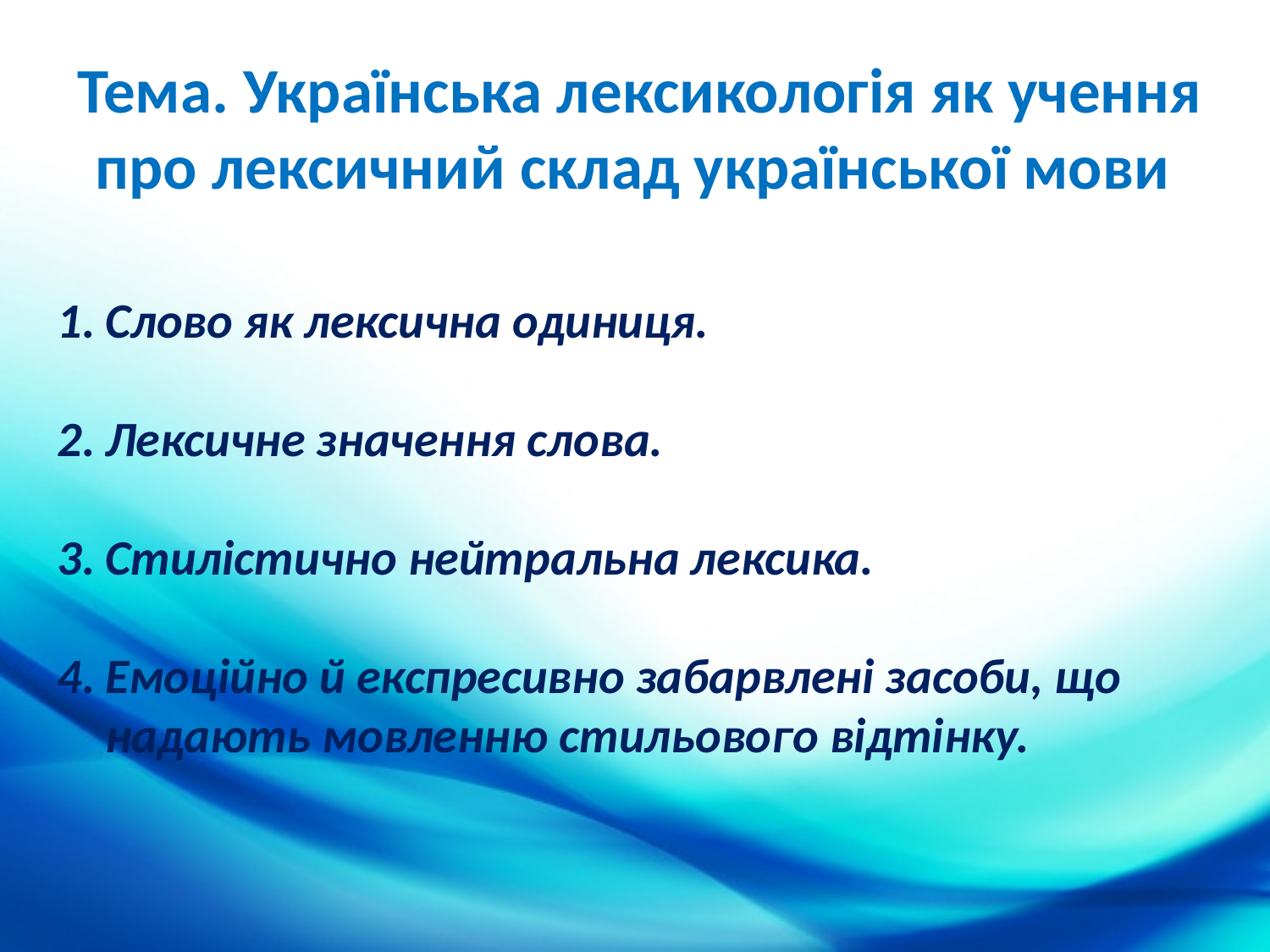

Тема. Українська лексикологія як учення про лексичний склад української мови
Слово як лексична одиниця.

Лексичне значення слова.

Стилістично нейтральна лексика.

Емоційно й експресивно забарвлені засоби, що надають мовленню стильового відтінку.